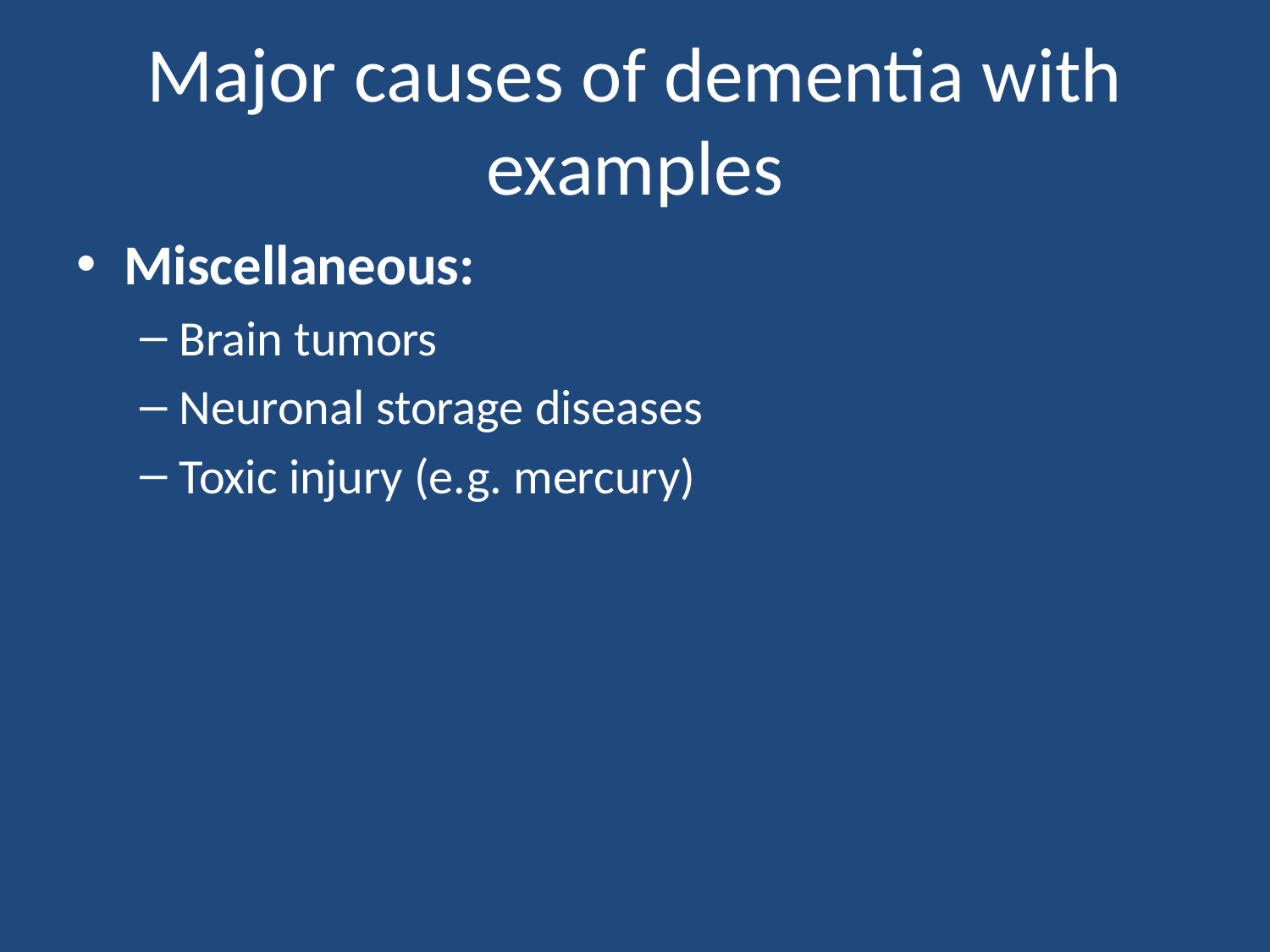

# Major causes of dementia with examples
Miscellaneous:
Brain tumors
Neuronal storage diseases
Toxic injury (e.g. mercury)